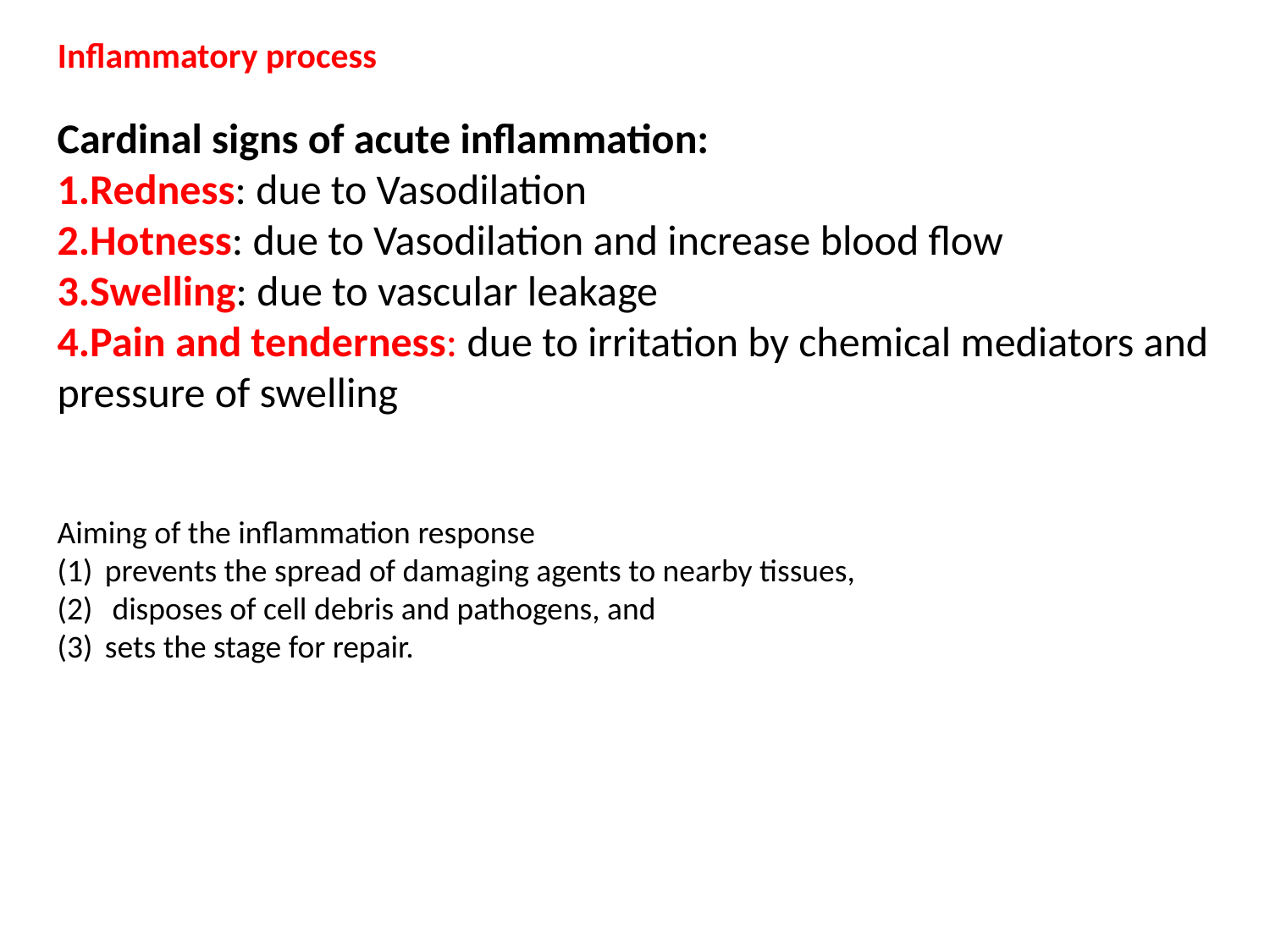

Inflammatory process
Cardinal signs of acute inflammation:
Redness: due to Vasodilation
Hotness: due to Vasodilation and increase blood flow
Swelling: due to vascular leakage
Pain and tenderness: due to irritation by chemical mediators and pressure of swelling
Aiming of the inflammation response
prevents the spread of damaging agents to nearby tissues,
 disposes of cell debris and pathogens, and
sets the stage for repair.